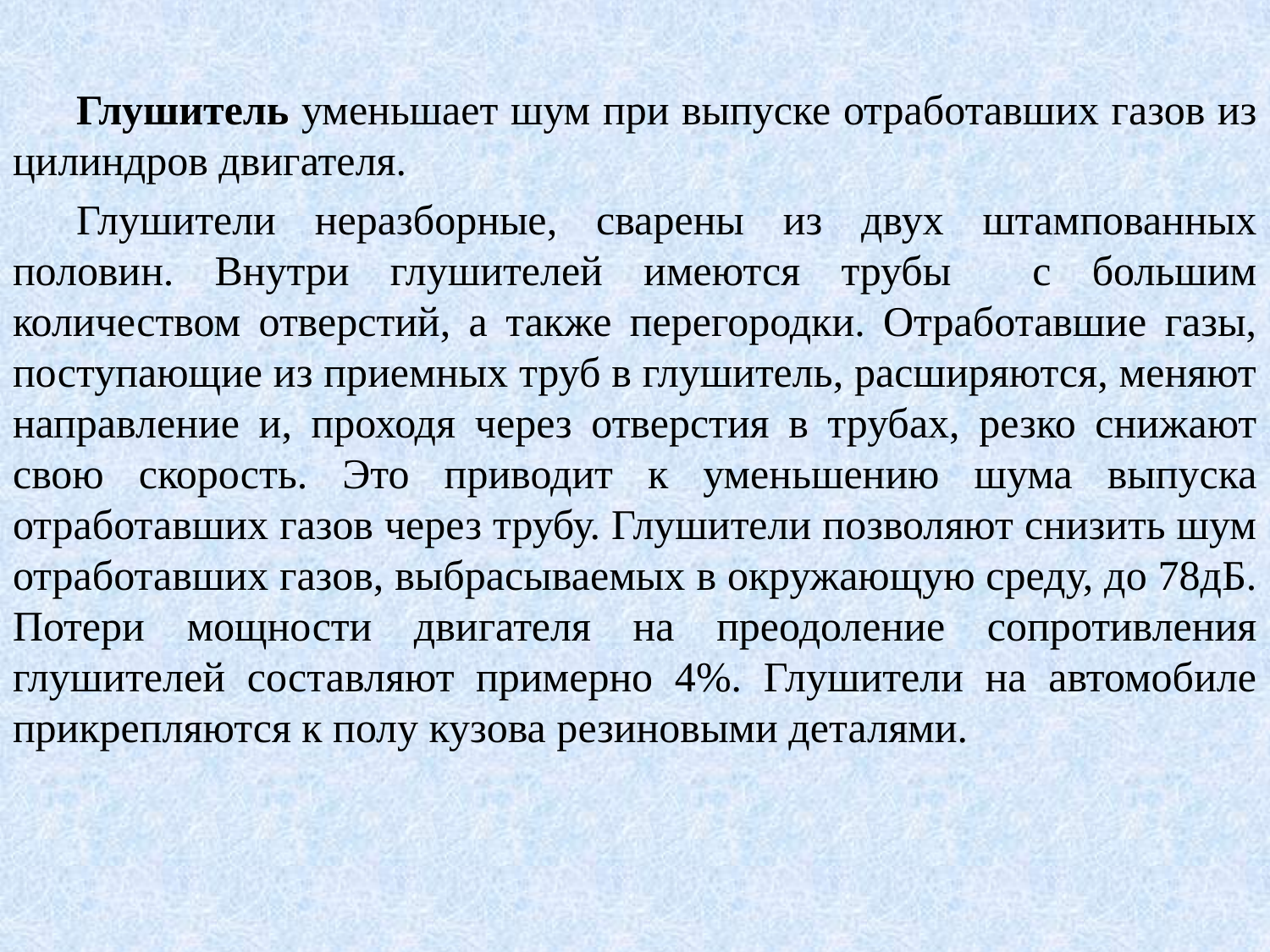

Глушитель уменьшает шум при выпуске отработавших газов из цилиндров двигателя.
Глушители неразборные, сварены из двух штампованных половин. Внутри глушителей имеются трубы  с большим количеством отверстий, а также перегородки. Отработавшие газы, поступающие из приемных труб в глушитель, расширяются, меняют направление и, проходя через отверстия в трубах, резко снижают свою скорость. Это приводит к уменьшению шума выпуска отработавших газов через трубу. Глушители позволяют снизить шум отработавших газов, выбрасываемых в окружающую среду, до 78дБ. Потери мощности двигателя на преодоление сопротивления глушителей составляют примерно 4%. Глушители на автомобиле прикрепляются к полу кузова резиновыми деталями.